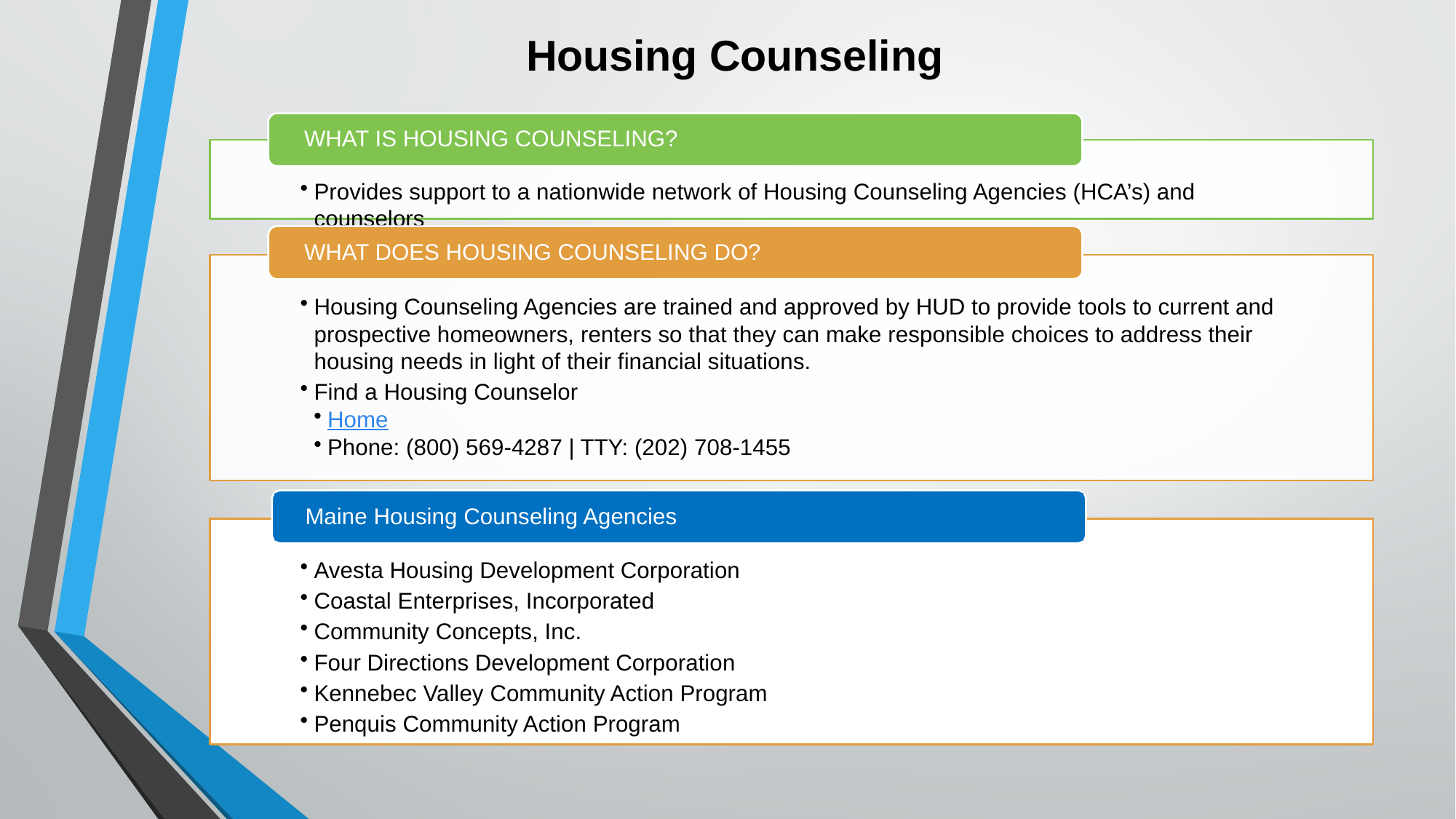

# Housing Counseling
Provides support to a nationwide network of Housing Counseling Agencies (HCA’s) and counselors
WHAT IS HOUSING COUNSELING?
Housing Counseling Agencies are trained and approved by HUD to provide tools to current and prospective homeowners, renters so that they can make responsible choices to address their housing needs in light of their financial situations.
Find a Housing Counselor
Home
Phone: (800) 569‐4287 | TTY: (202) 708‐1455
WHAT DOES HOUSING COUNSELING DO?

Maine Housing Counseling Agencies

Avesta Housing Development Corporation
Coastal Enterprises, Incorporated
Community Concepts, Inc.
Four Directions Development Corporation
Kennebec Valley Community Action Program
Penquis Community Action Program
15